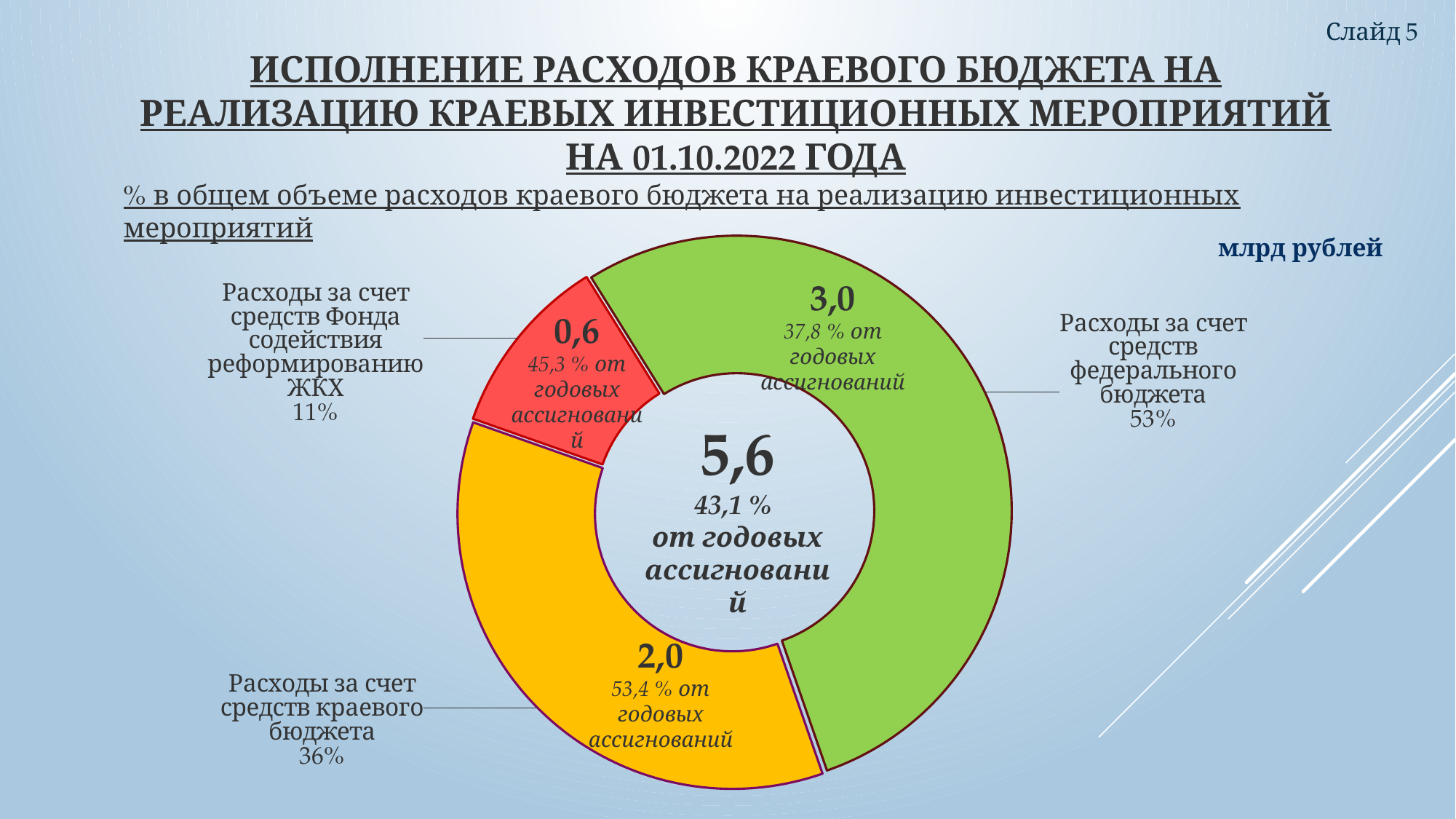

Слайд 5
# Исполнение расходов краевого бюджета на реализацию краевых инвестиционных мероприятий на 01.10.2022 года

### Chart

| Category | Продажи |
|---|---|
| Расходы за счет средств федерального бюджета | 3.0 |
| Расходы за счет средств краевого бюджета | 2.0 |
| Расходы за счет средств Фонда содействия реформированию ЖКХ | 0.6 |
% в общем объеме расходов краевого бюджета на реализацию инвестиционных мероприятий
млрд рублей
3,0
37,8 % от годовых ассигнований
0,6
45,3 % от годовых ассигнований
5,6
43,1 %
от годовых ассигнований
2,0
53,4 % от годовых ассигнований